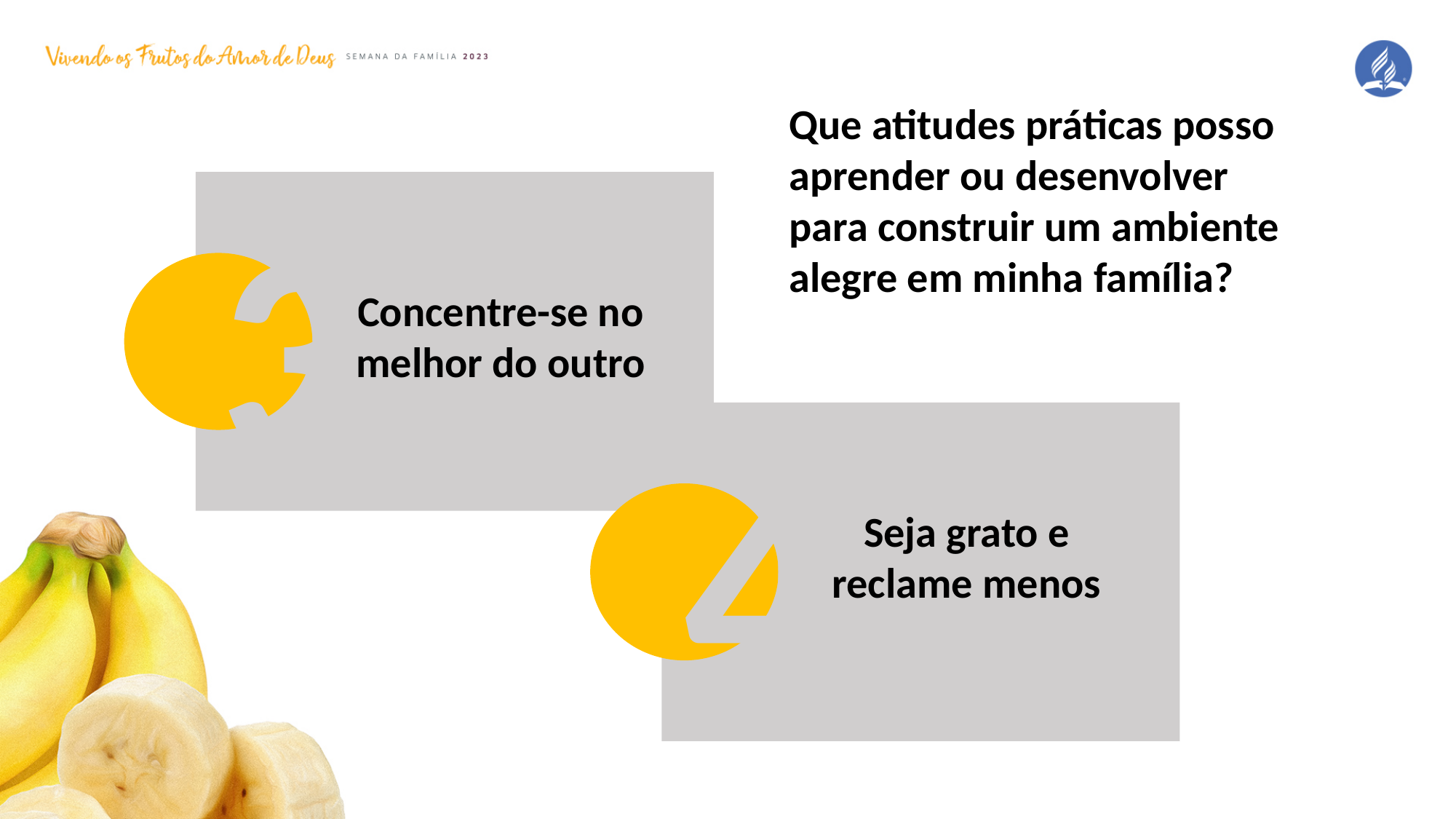

Que atitudes práticas posso aprender ou desenvolver para construir um ambiente alegre em minha família?
3

Concentre-se no melhor do outro
4

Seja grato e reclame menos